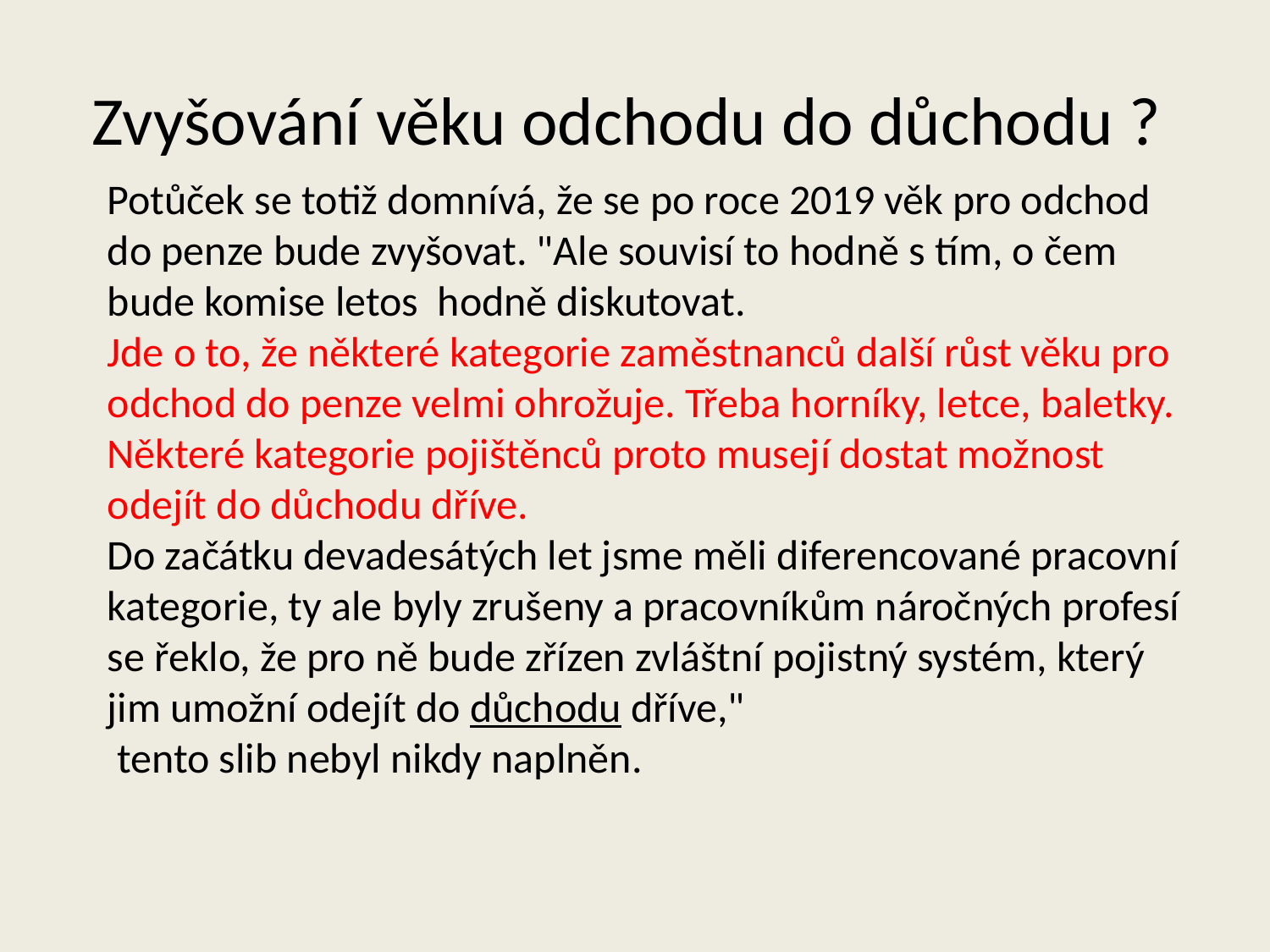

# Zvyšování věku odchodu do důchodu ?
Potůček se totiž domnívá, že se po roce 2019 věk pro odchod do penze bude zvyšovat. "Ale souvisí to hodně s tím, o čem bude komise letos  hodně diskutovat.
Jde o to, že některé kategorie zaměstnanců další růst věku pro odchod do penze velmi ohrožuje. Třeba horníky, letce, baletky. Některé kategorie pojištěnců proto musejí dostat možnost odejít do důchodu dříve.
Do začátku devadesátých let jsme měli diferencované pracovní kategorie, ty ale byly zrušeny a pracovníkům náročných profesí se řeklo, že pro ně bude zřízen zvláštní pojistný systém, který jim umožní odejít do důchodu dříve,"
 tento slib nebyl nikdy naplněn.